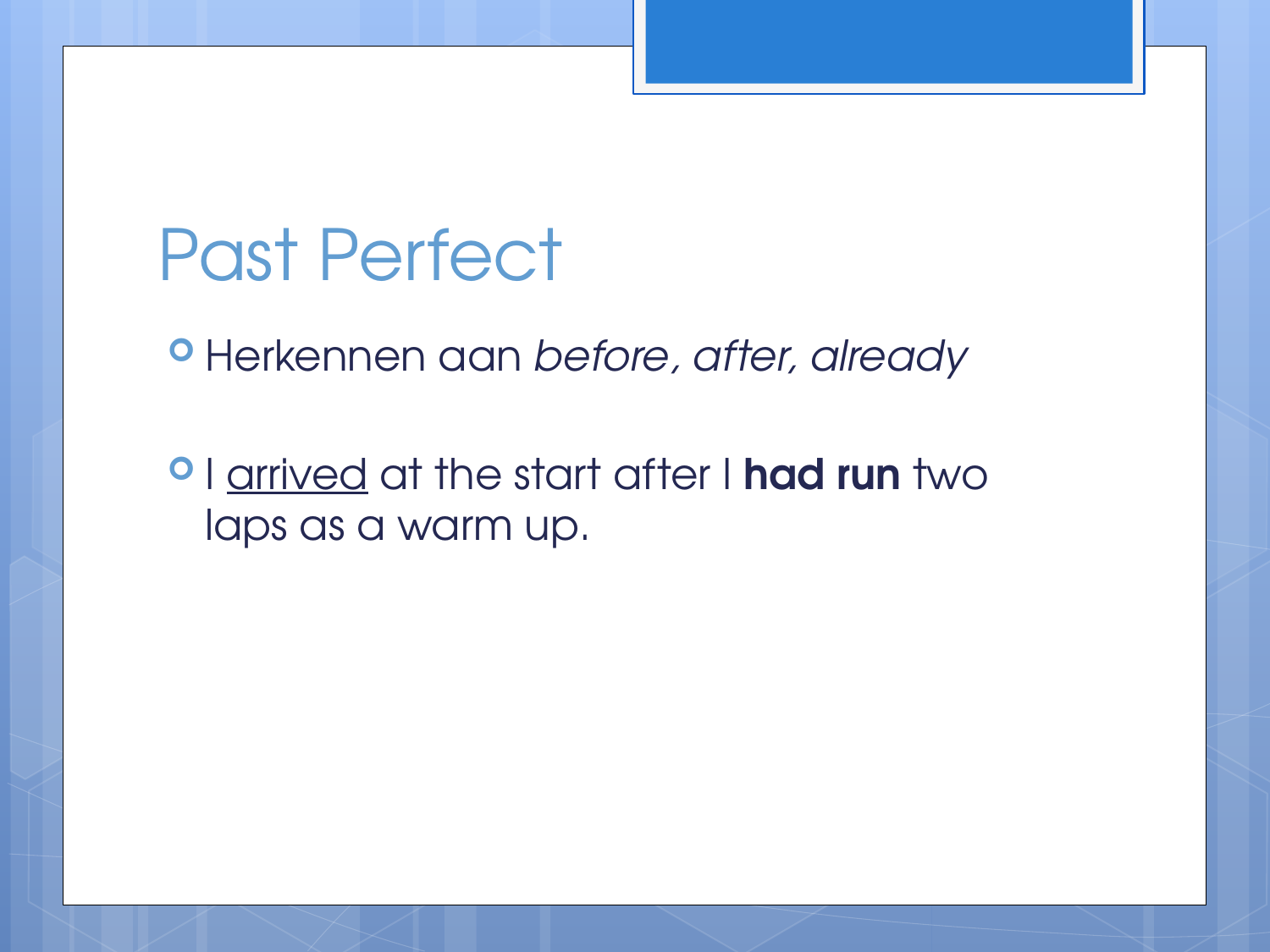

# Past Perfect
Herkennen aan before, after, already

I arrived at the start after I had run two laps as a warm up.